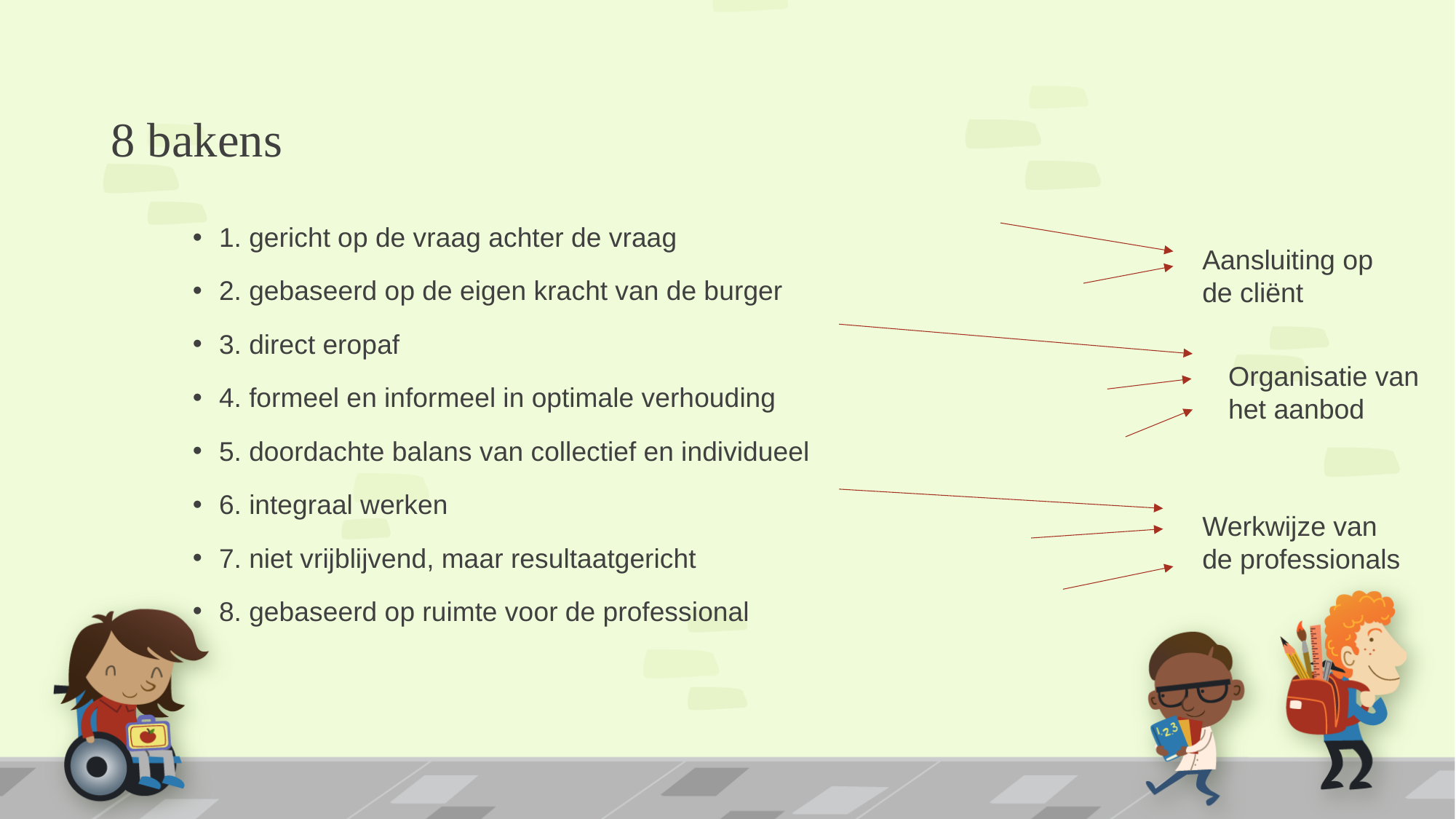

# 8 bakens
1. gericht op de vraag achter de vraag
2. gebaseerd op de eigen kracht van de burger
3. direct eropaf
4. formeel en informeel in optimale verhouding
5. doordachte balans van collectief en individueel
6. integraal werken
7. niet vrijblijvend, maar resultaatgericht
8. gebaseerd op ruimte voor de professional
Aansluiting op de cliënt
Organisatie van het aanbod
Werkwijze van de professionals